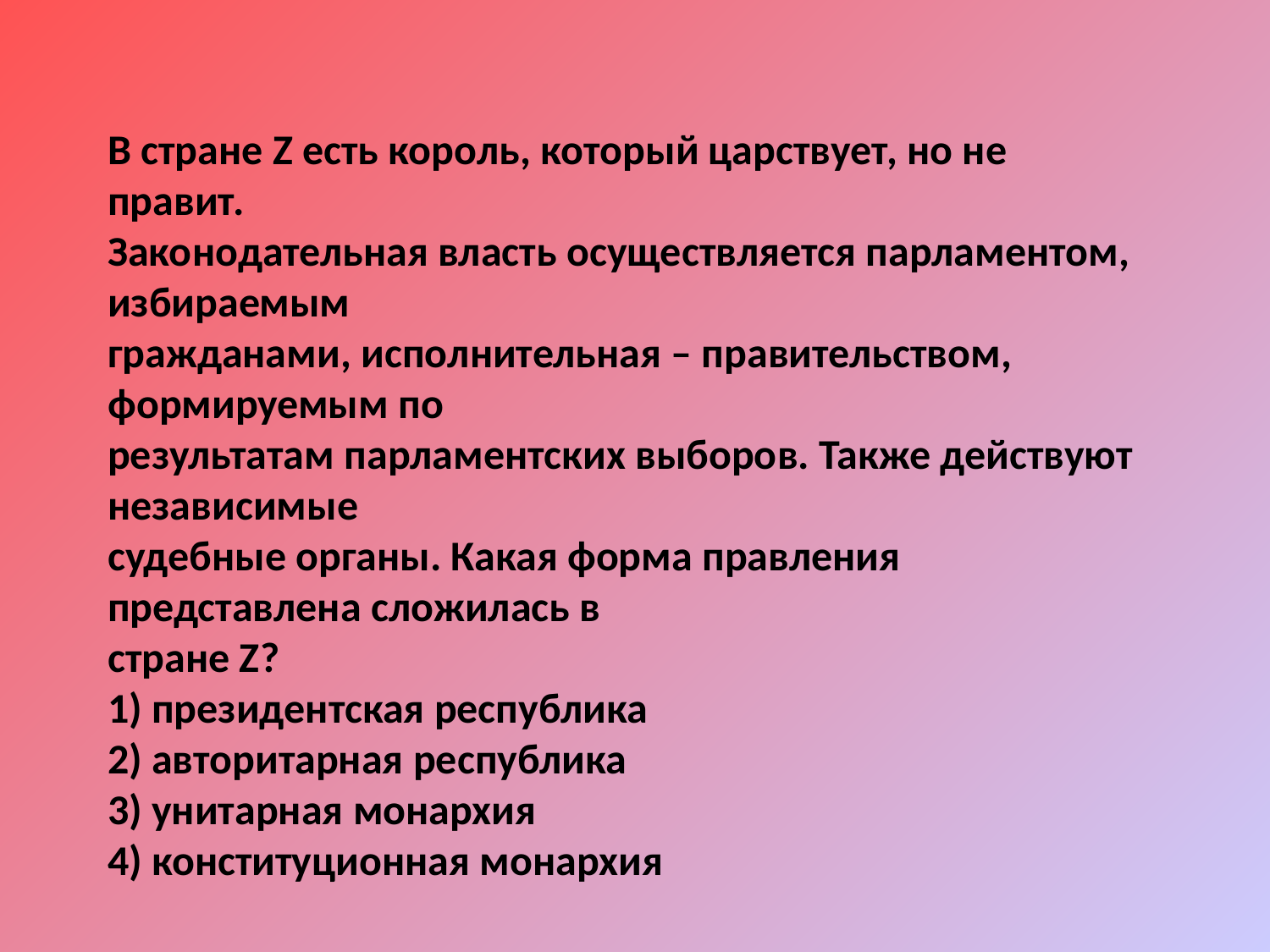

В стране Z есть король, который царствует, но не правит.
Законодательная власть осуществляется парламентом, избираемым
гражданами, исполнительная – правительством, формируемым по
результатам парламентских выборов. Также действуют независимые
судебные органы. Какая форма правления представлена сложилась в
стране Z?
1) президентская республика
2) авторитарная республика
3) унитарная монархия
4) конституционная монархия